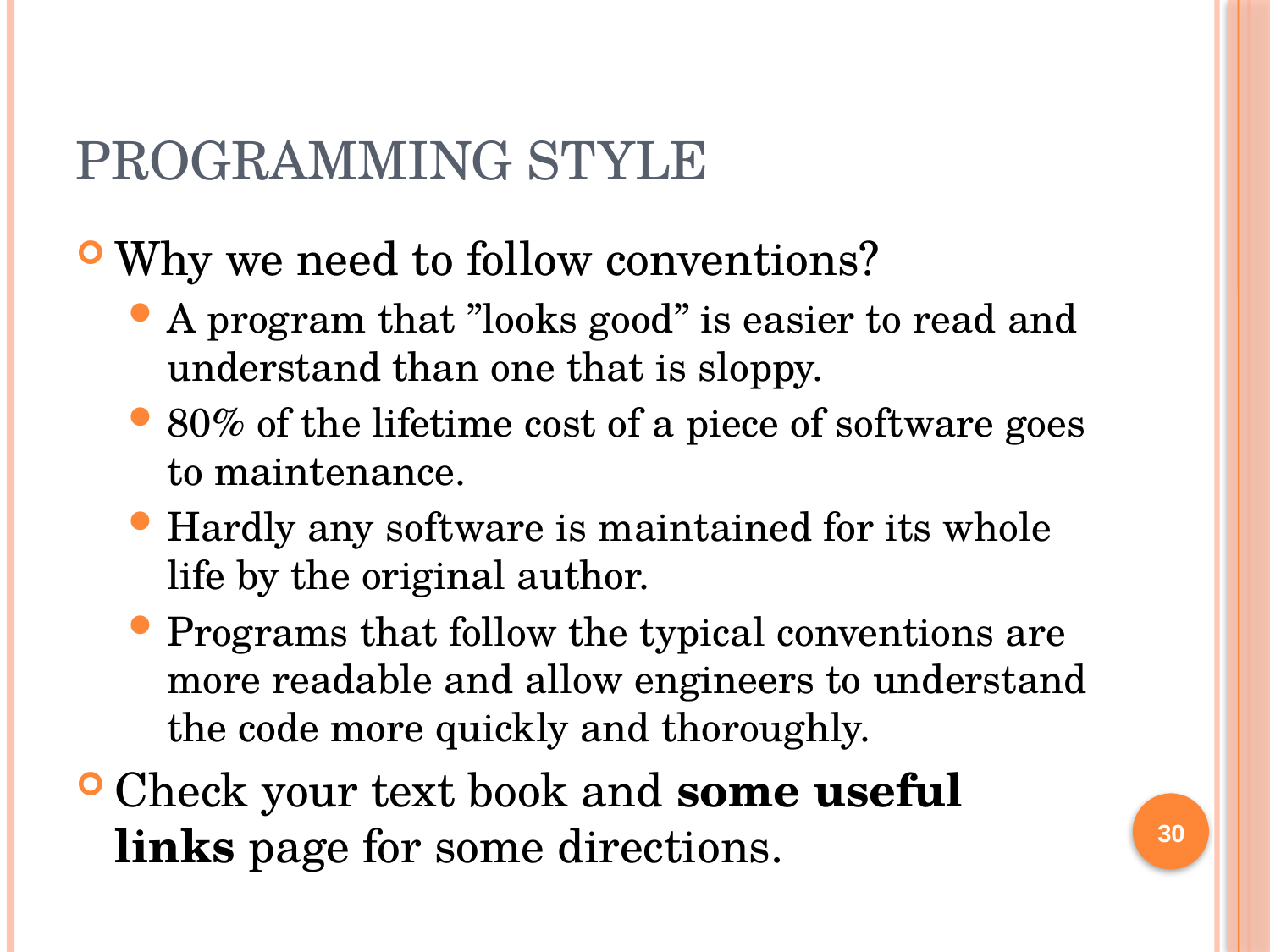

# Programming Style
Why we need to follow conventions?
A program that ”looks good” is easier to read and understand than one that is sloppy.
80% of the lifetime cost of a piece of software goes to maintenance.
Hardly any software is maintained for its whole life by the original author.
Programs that follow the typical conventions are more readable and allow engineers to understand the code more quickly and thoroughly.
Check your text book and some useful links page for some directions.
30